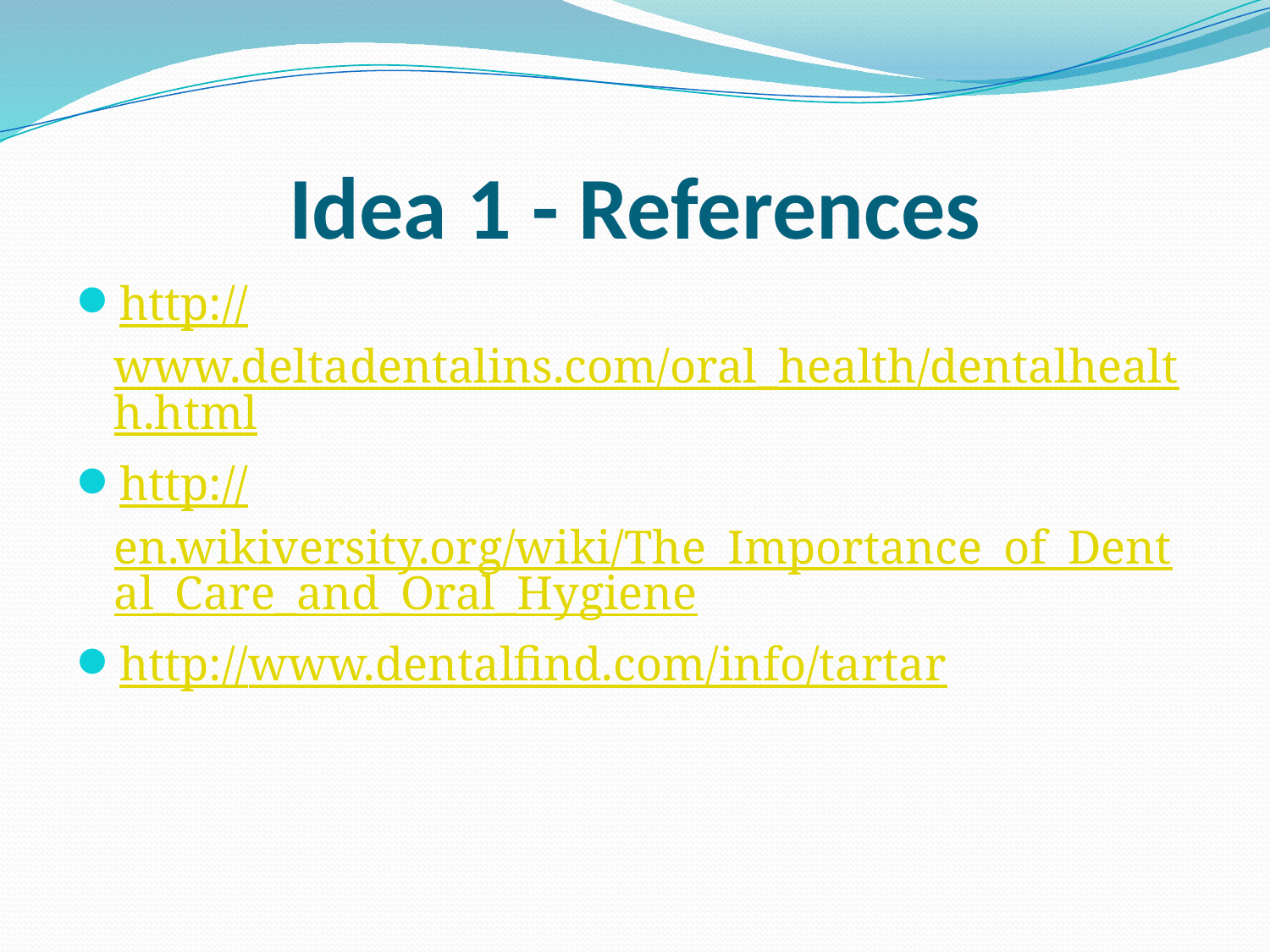

# Idea 1 - References
http://www.deltadentalins.com/oral_health/dentalhealth.html
http://en.wikiversity.org/wiki/The_Importance_of_Dental_Care_and_Oral_Hygiene
http://www.dentalfind.com/info/tartar